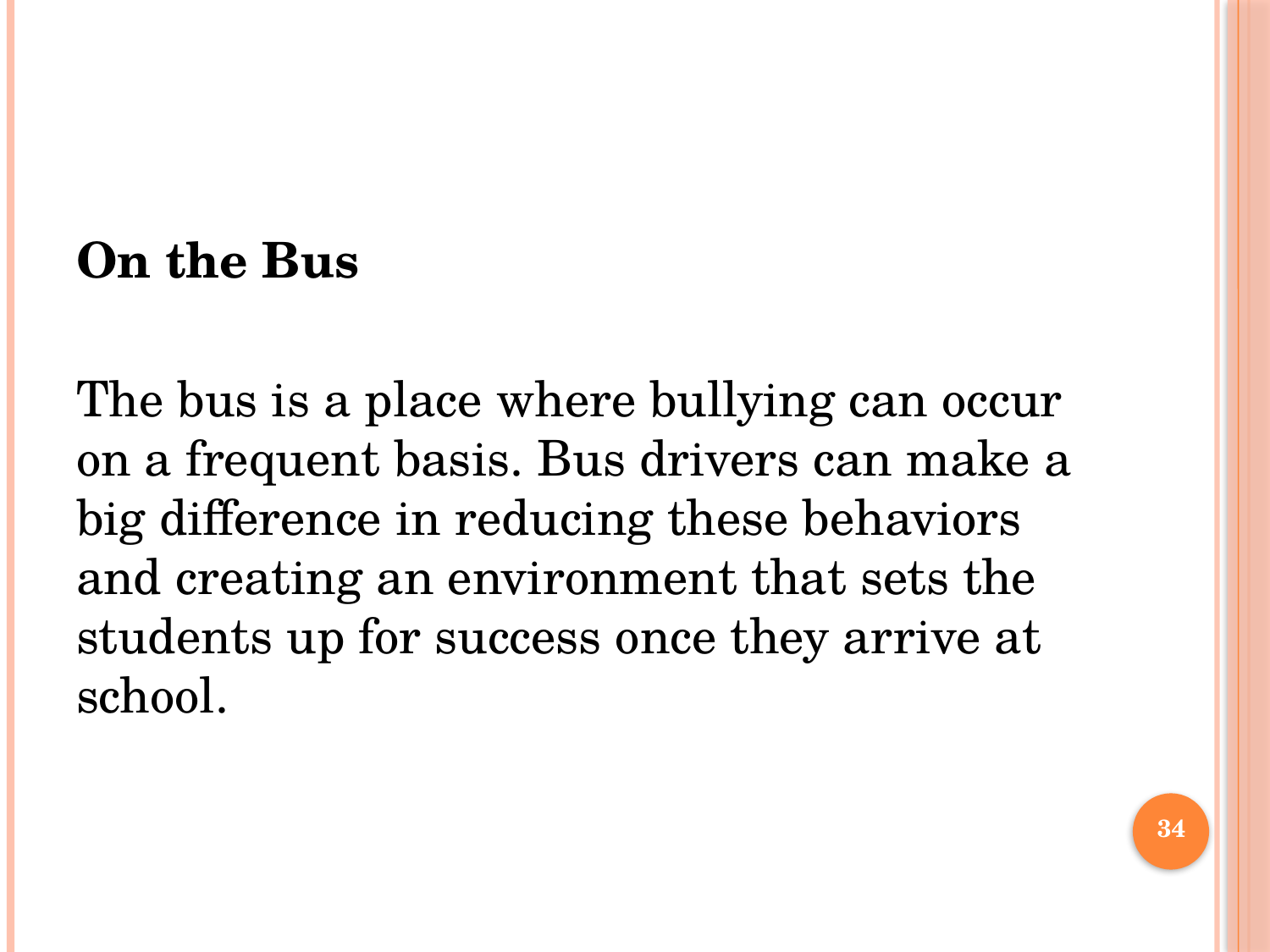

#
On the Bus

The bus is a place where bullying can occur on a frequent basis. Bus drivers can make a big difference in reducing these behaviors and creating an environment that sets the students up for success once they arrive at school.

34